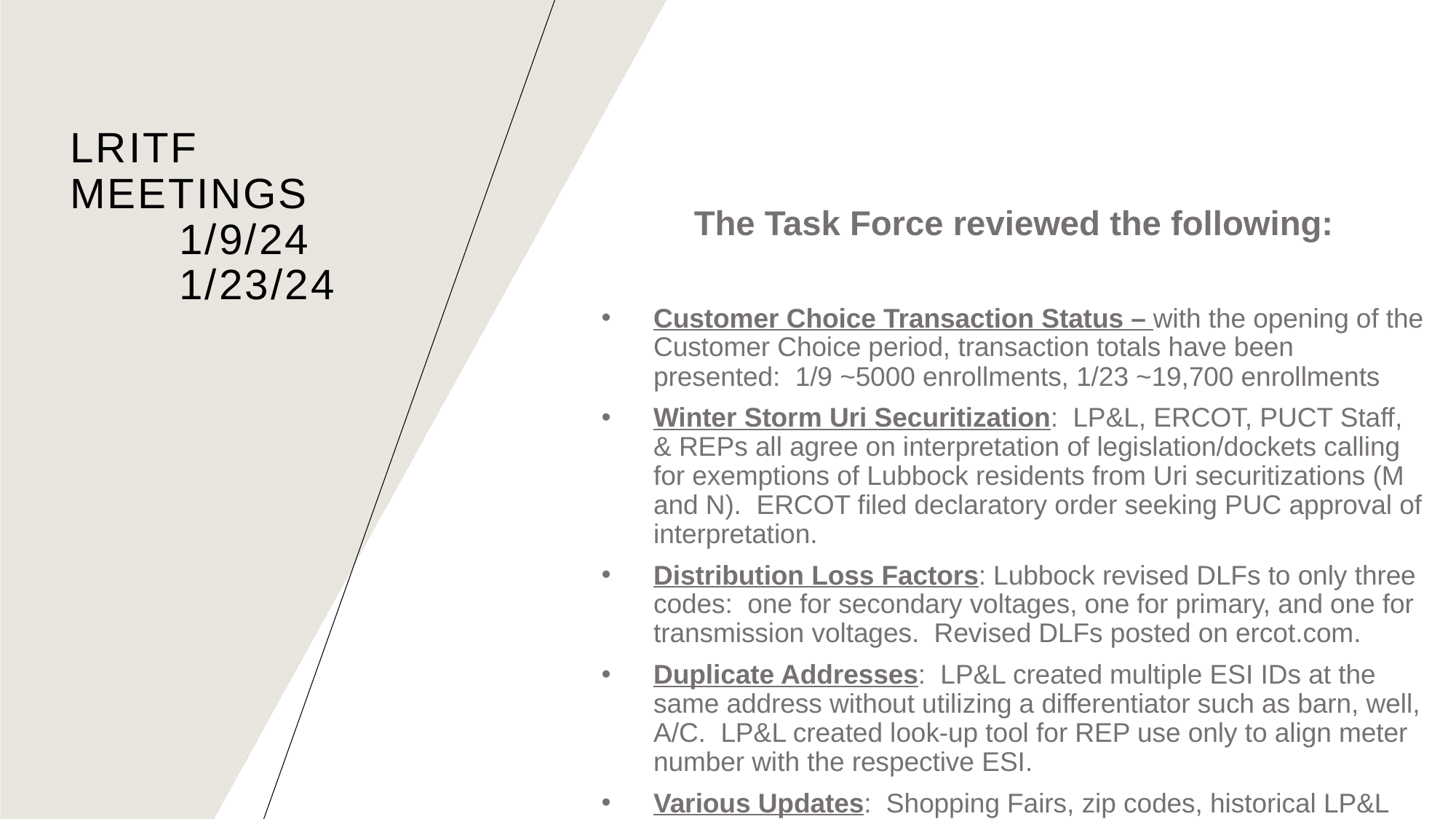

# LRITF meetings 1/9/24 1/23/24
The Task Force reviewed the following:

Customer Choice Transaction Status – with the opening of the Customer Choice period, transaction totals have been presented:  1/9 ~5000 enrollments, 1/23 ~19,700 enrollments
Winter Storm Uri Securitization:  LP&L, ERCOT, PUCT Staff, & REPs all agree on interpretation of legislation/dockets calling for exemptions of Lubbock residents from Uri securitizations (M and N).  ERCOT filed declaratory order seeking PUC approval of interpretation.
Distribution Loss Factors: Lubbock revised DLFs to only three codes:  one for secondary voltages, one for primary, and one for transmission voltages.  Revised DLFs posted on ercot.com.
Duplicate Addresses:  LP&L created multiple ESI IDs at the same address without utilizing a differentiator such as barn, well, A/C.  LP&L created look-up tool for REP use only to align meter number with the respective ESI.
Various Updates:  Shopping Fairs, zip codes, historical LP&L rates, transaction testing, historical usage requests, transitioning de-energized ESIs (clearance requests), right of rescission